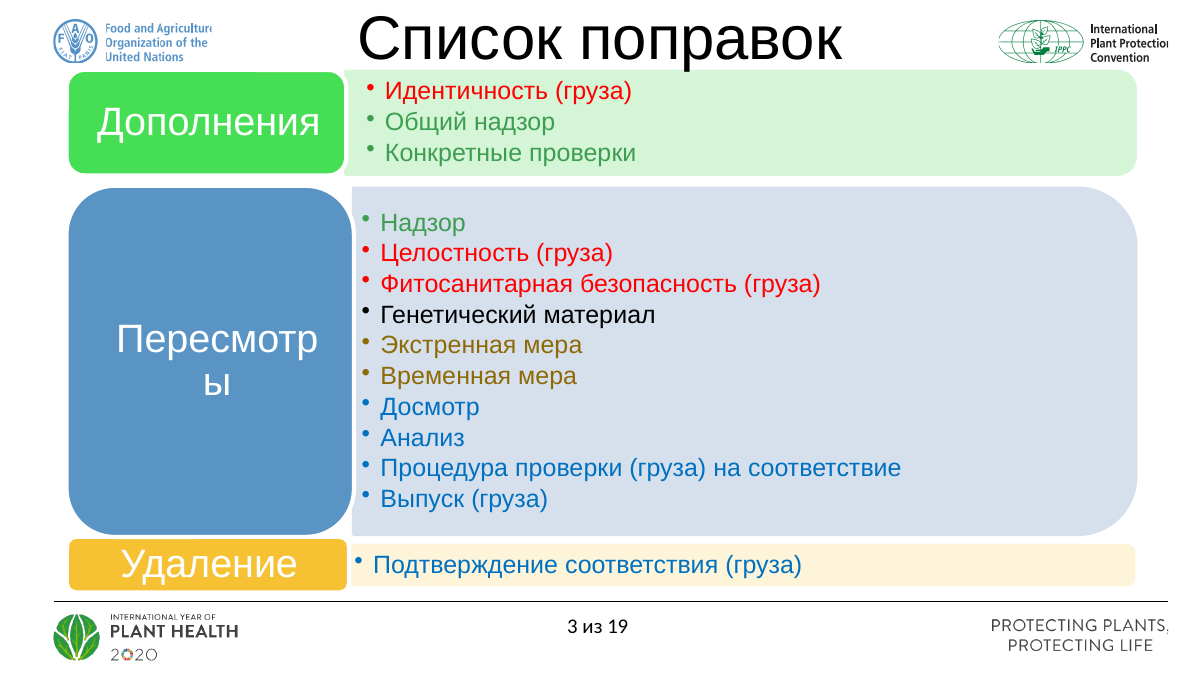

Список поправок
Идентичность (груза)
Общий надзор
Конкретные проверки
Дополнения
Подтверждение соответствия (груза)
Удаление
Надзор
Целостность (груза)
Фитосанитарная безопасность (груза)
Генетический материал
Экстренная мера
Временная мера
Досмотр
Анализ
Процедура проверки (груза) на соответствие
Выпуск (груза)
Пересмотры
3 из 19